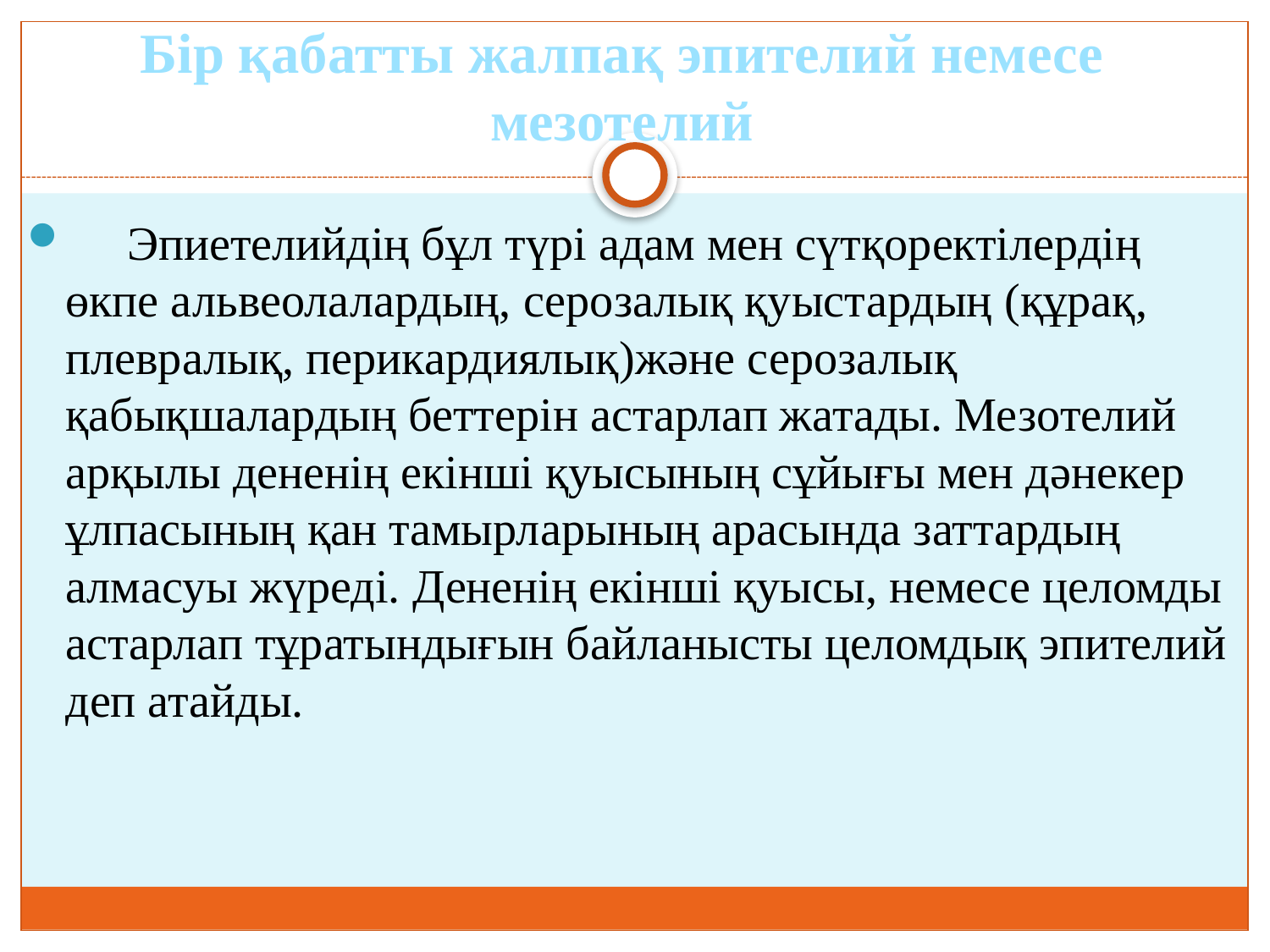

# Бір қабатты жалпақ эпителий немесе мезотелий
     Эпиетелийдің бұл түрі адам мен сүтқоректілердің өкпе альвеолалардың, серозалық қуыстардың (құрақ, плевралық, перикардиялық)және серозалық қабықшалардың беттерін астарлап жатады. Мезотелий арқылы дененің екінші қуысының сұйығы мен дәнекер ұлпасының қан тамырларының арасында заттардың алмасуы жүреді. Дененің екінші қуысы, немесе целомды астарлап тұратындығын байланысты целомдық эпителий деп атайды.